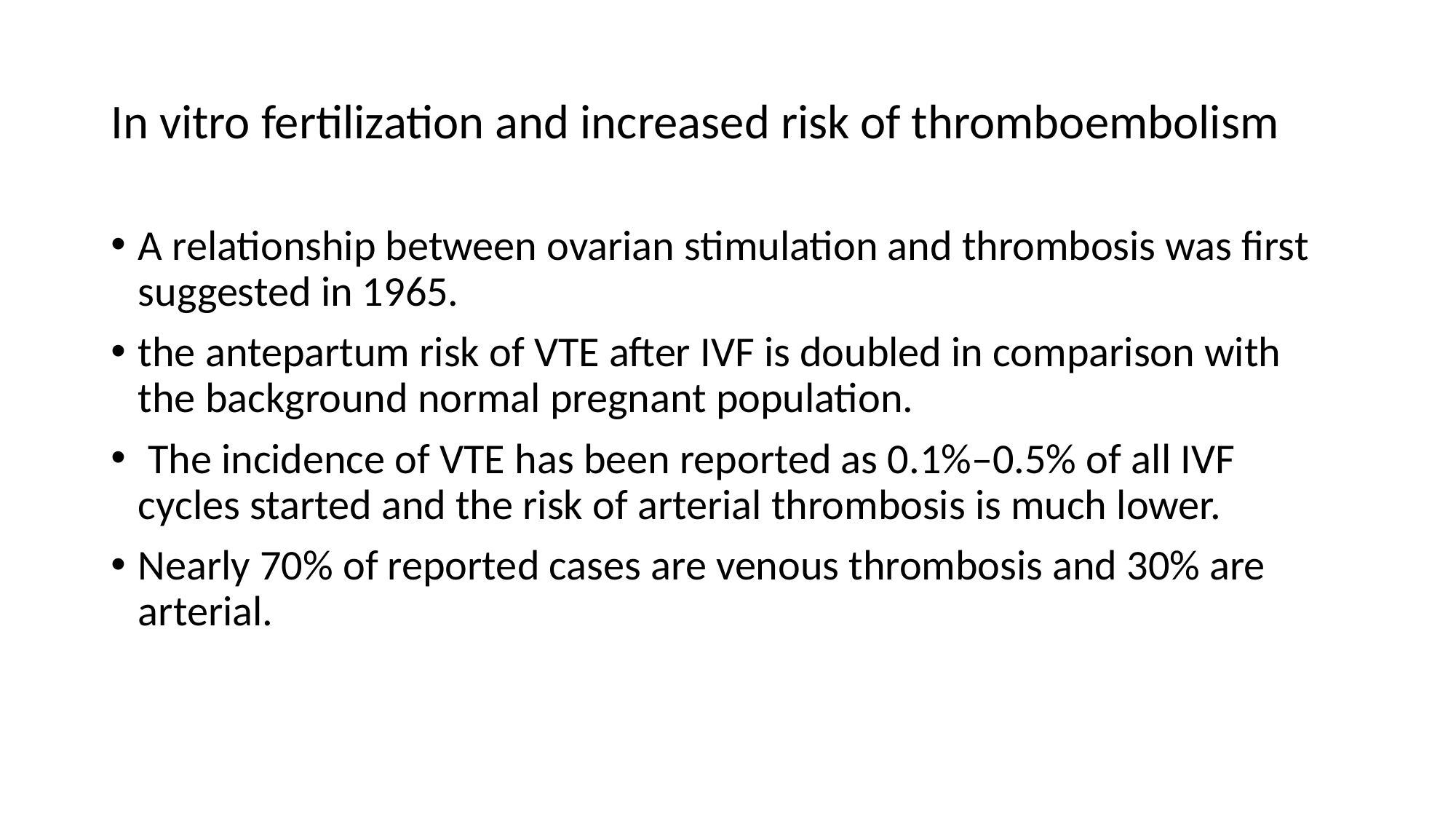

# In vitro fertilization and increased risk of thromboembolism
A relationship between ovarian stimulation and thrombosis was first suggested in 1965.
the antepartum risk of VTE after IVF is doubled in comparison with the background normal pregnant population.
 The incidence of VTE has been reported as 0.1%–0.5% of all IVF cycles started and the risk of arterial thrombosis is much lower.
Nearly 70% of reported cases are venous thrombosis and 30% are arterial.